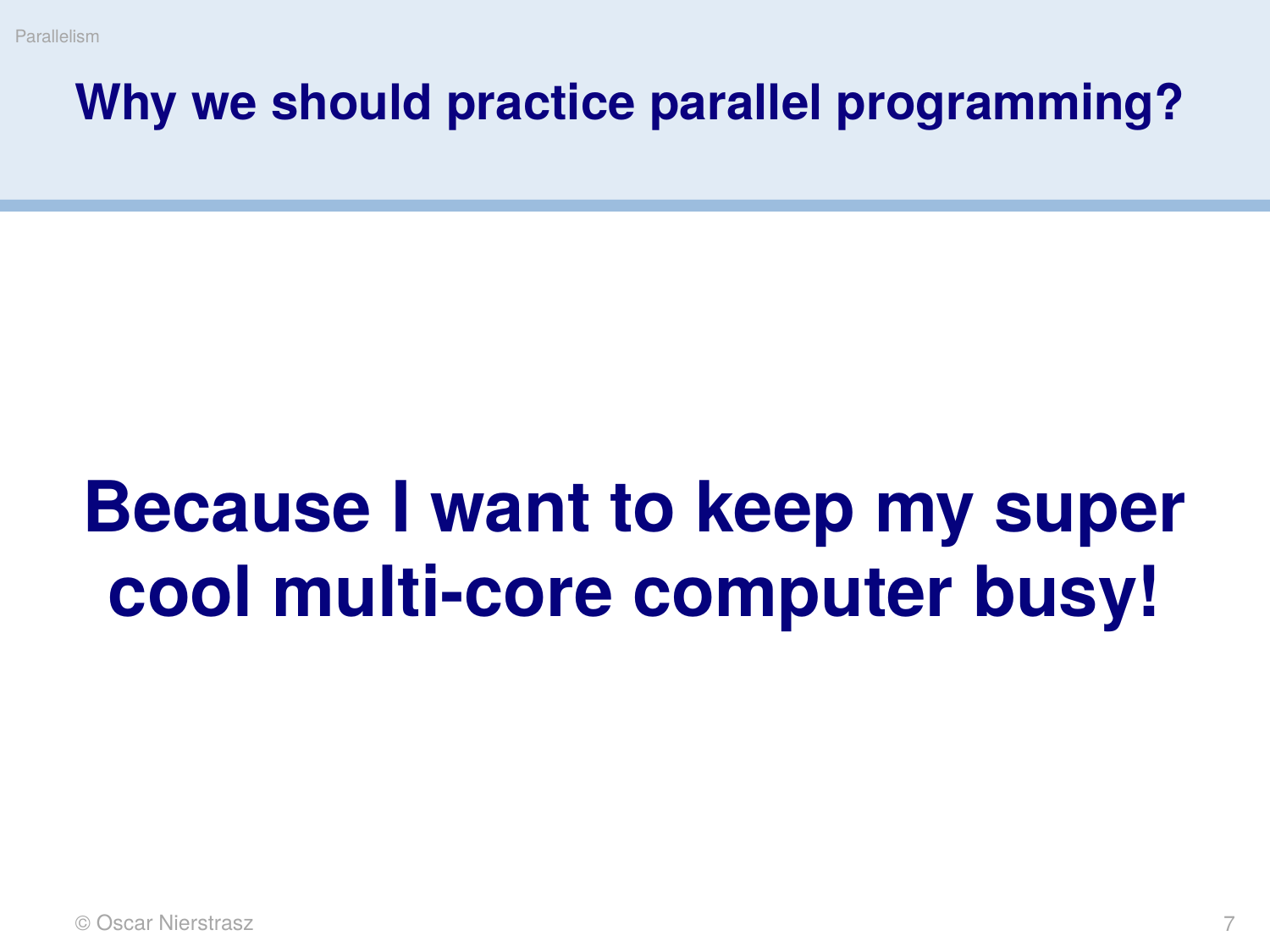

Parallelism
Why we should practice parallel programming?
Because I want to keep my super cool multi-core computer busy!
© Oscar Nierstrasz
7